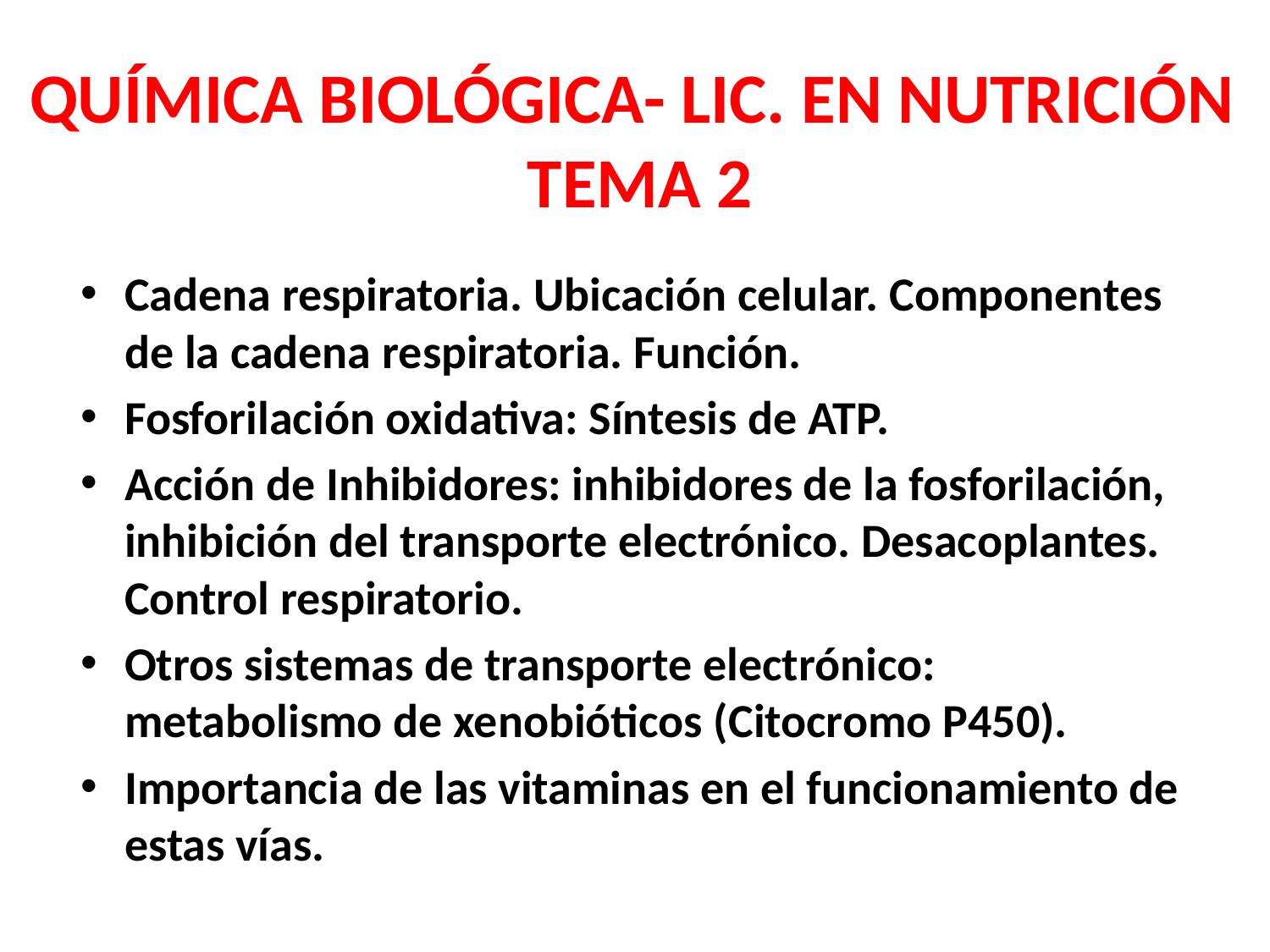

#
QUÍMICA BIOLÓGICA- LIC. EN NUTRICIÓN
TEMA 2
Cadena respiratoria. Ubicación celular. Componentes de la cadena respiratoria. Función.
Fosforilación oxidativa: Síntesis de ATP.
Acción de Inhibidores: inhibidores de la fosforilación, inhibición del transporte electrónico. Desacoplantes. Control respiratorio.
Otros sistemas de transporte electrónico: metabolismo de xenobióticos (Citocromo P450).
Importancia de las vitaminas en el funcionamiento de estas vías.